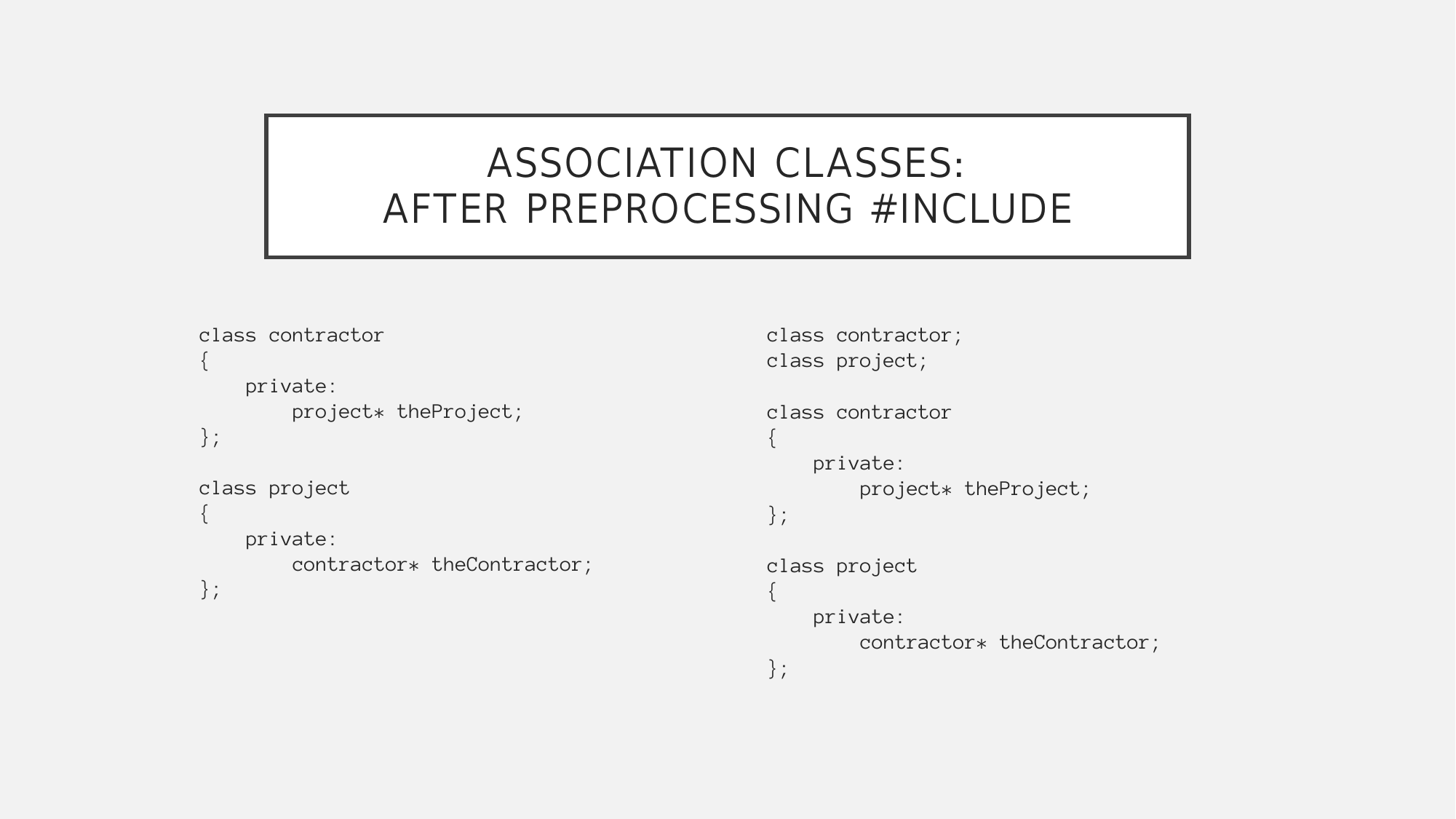

# Association Classes: After Preprocessing #include
class contractor
{
    private:
        project* theProject;
};

class project
{
    private:
        contractor* theContractor;
};
class contractor;
class project;

class contractor
{
    private:
        project* theProject;
};

class project
{
    private:
        contractor* theContractor;
};